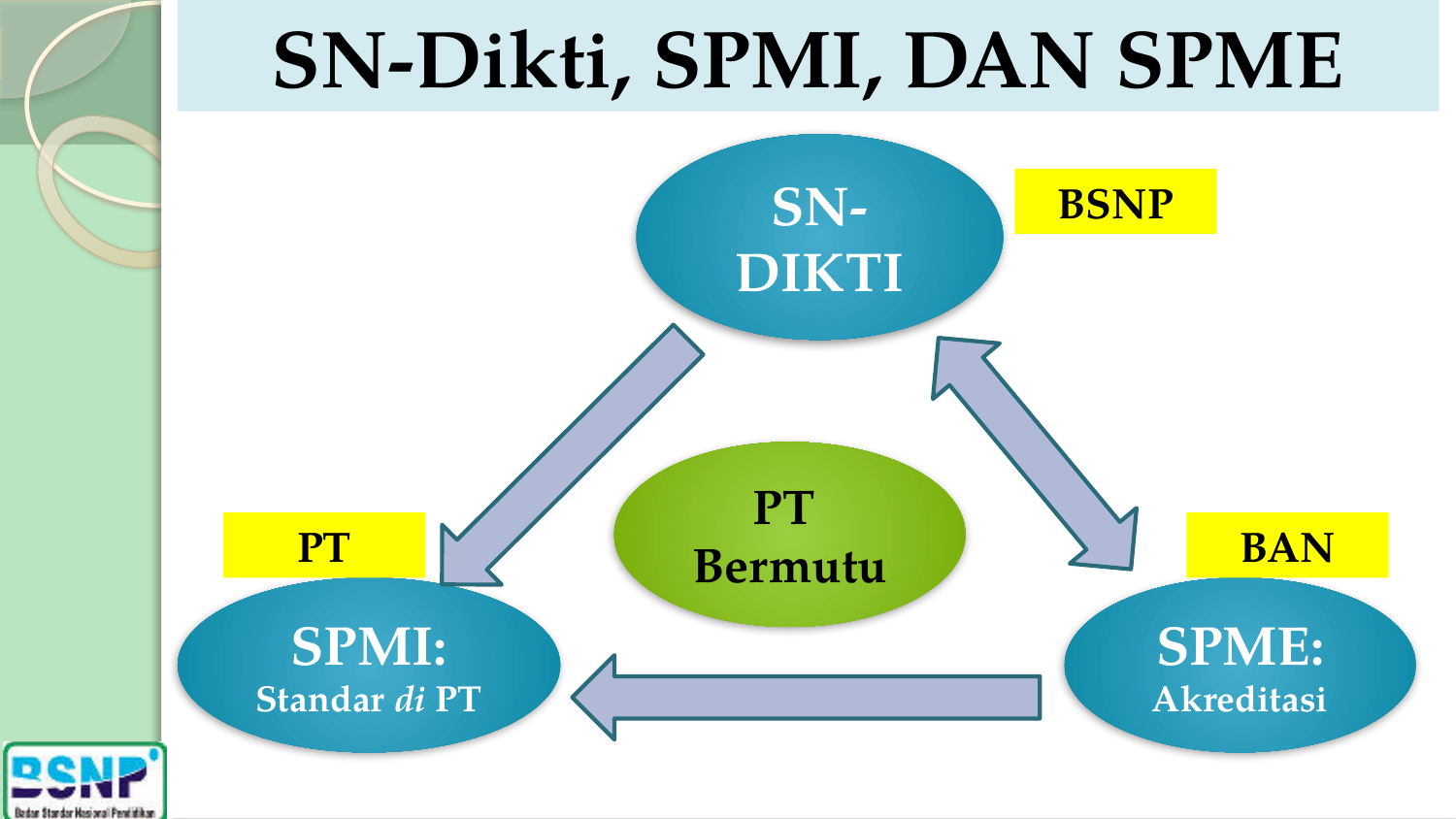

# SN-Dikti, SPMI, DAN SPME
SN-
DIKTI
BSNP

PT
Bermutu
SPMI:
Standar di PT
SPME:
Akreditasi

PT
BAN